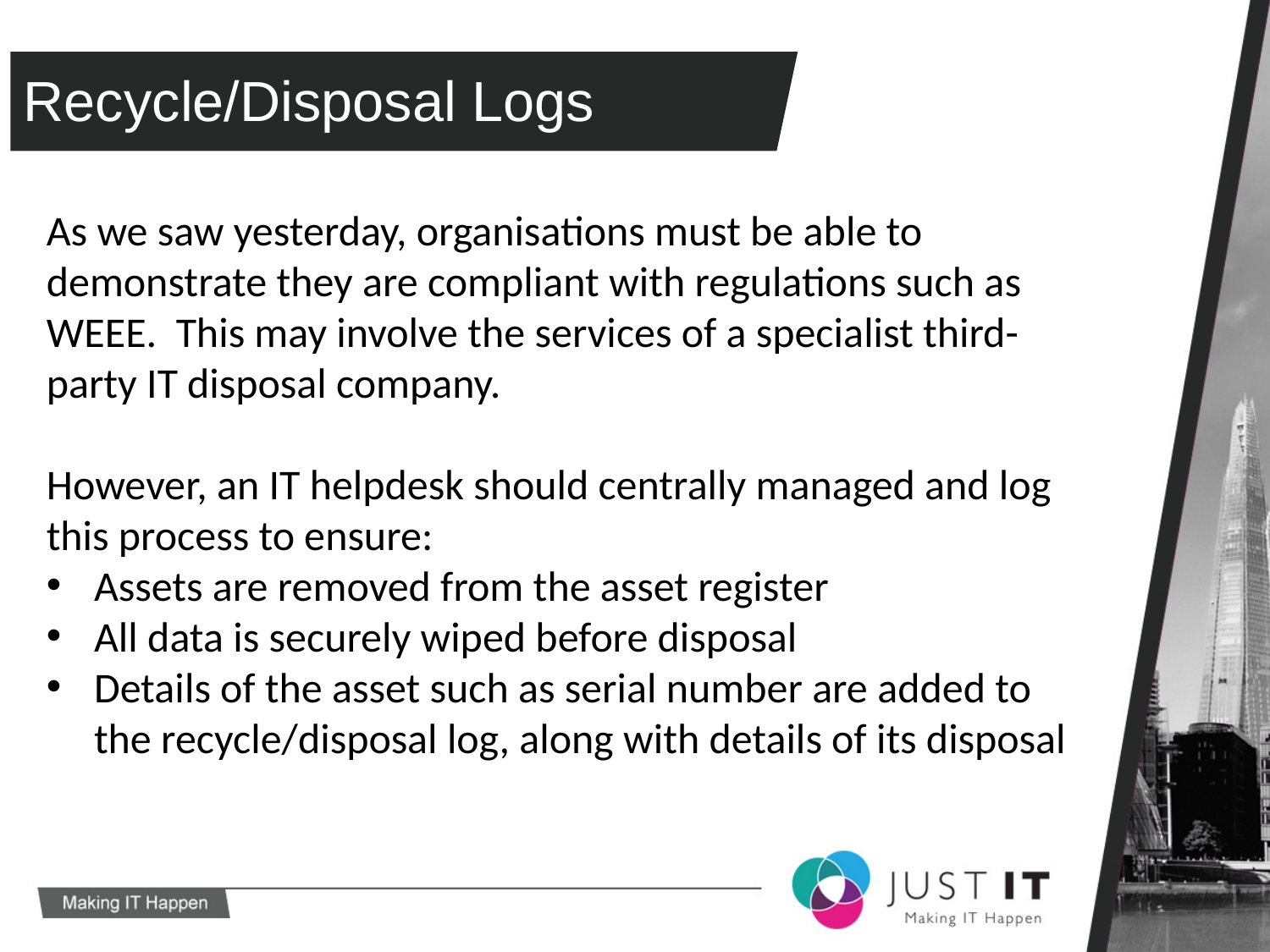

# Recycle/Disposal Logs
As we saw yesterday, organisations must be able to demonstrate they are compliant with regulations such as WEEE.  This may involve the services of a specialist third-party IT disposal company.

However, an IT helpdesk should centrally managed and log this process to ensure:
Assets are removed from the asset register
All data is securely wiped before disposal
Details of the asset such as serial number are added to the recycle/disposal log, along with details of its disposal